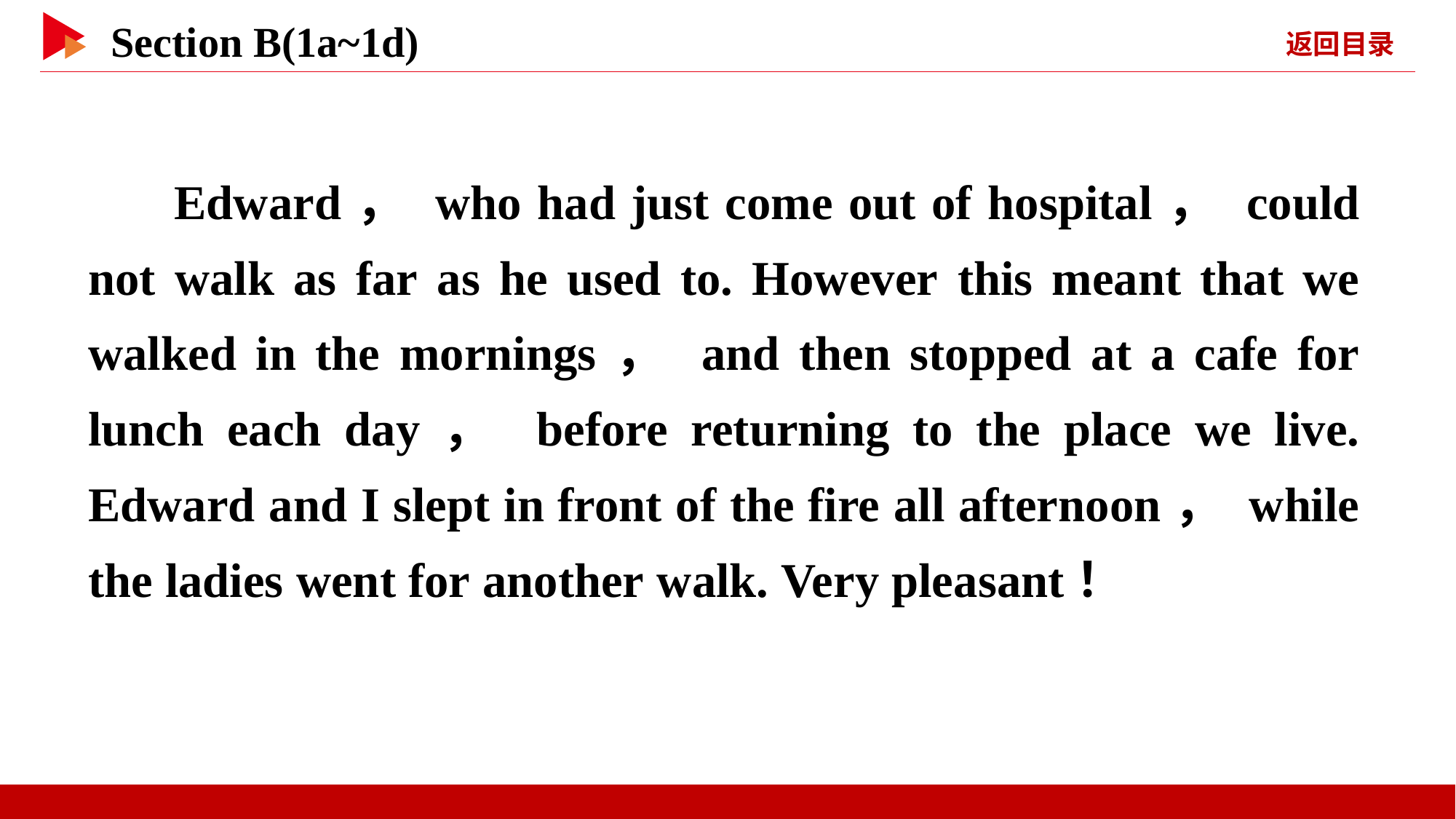

Edward， who had just come out of hospital， could not walk as far as he used to. However this meant that we walked in the mornings， and then stopped at a cafe for lunch each day， before returning to the place we live. Edward and I slept in front of the fire all afternoon， while the ladies went for another walk. Very pleasant！